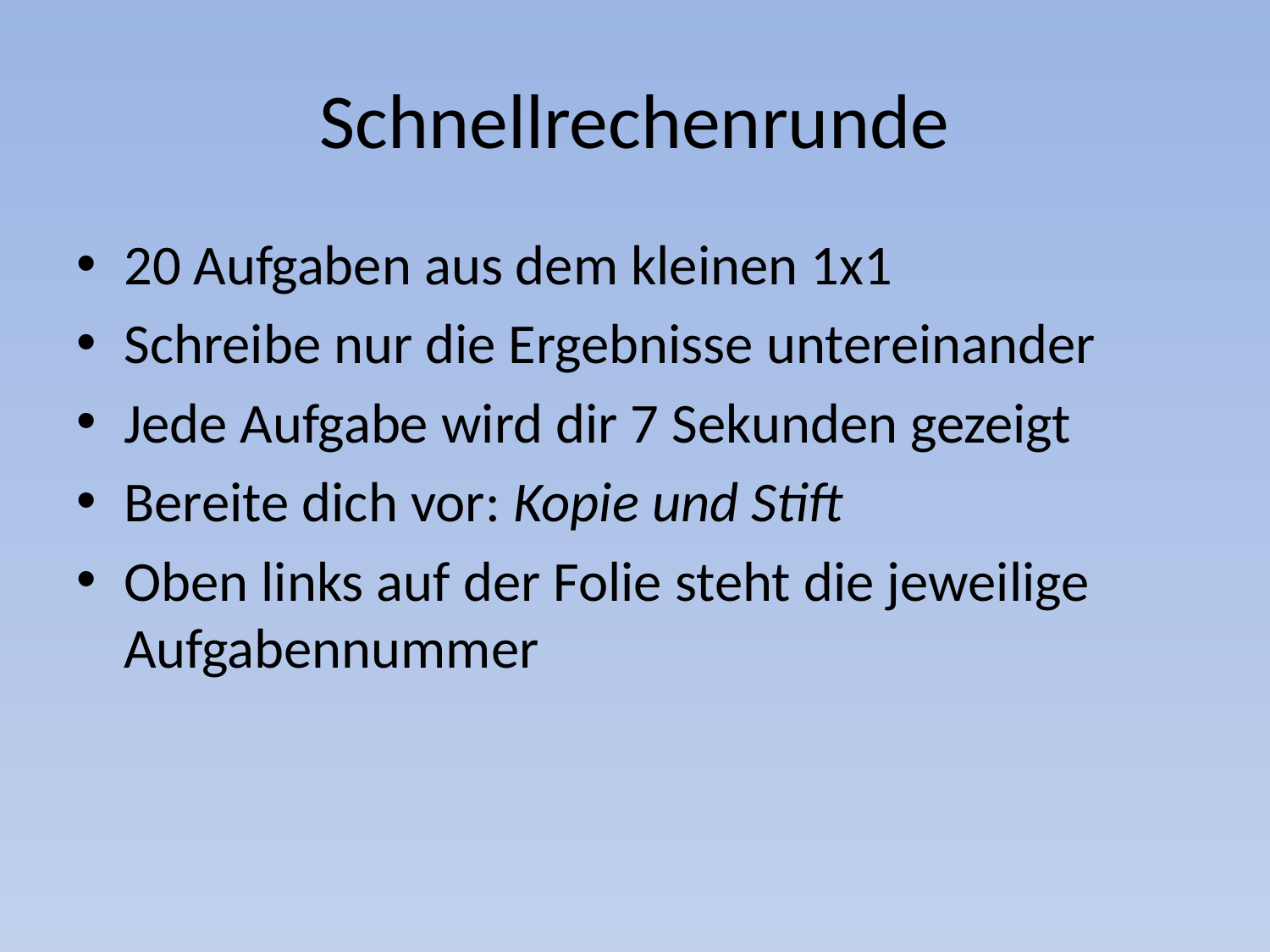

# Schnellrechenrunde
20 Aufgaben aus dem kleinen 1x1
Schreibe nur die Ergebnisse untereinander
Jede Aufgabe wird dir 7 Sekunden gezeigt
Bereite dich vor: Kopie und Stift
Oben links auf der Folie steht die jeweilige Aufgabennummer